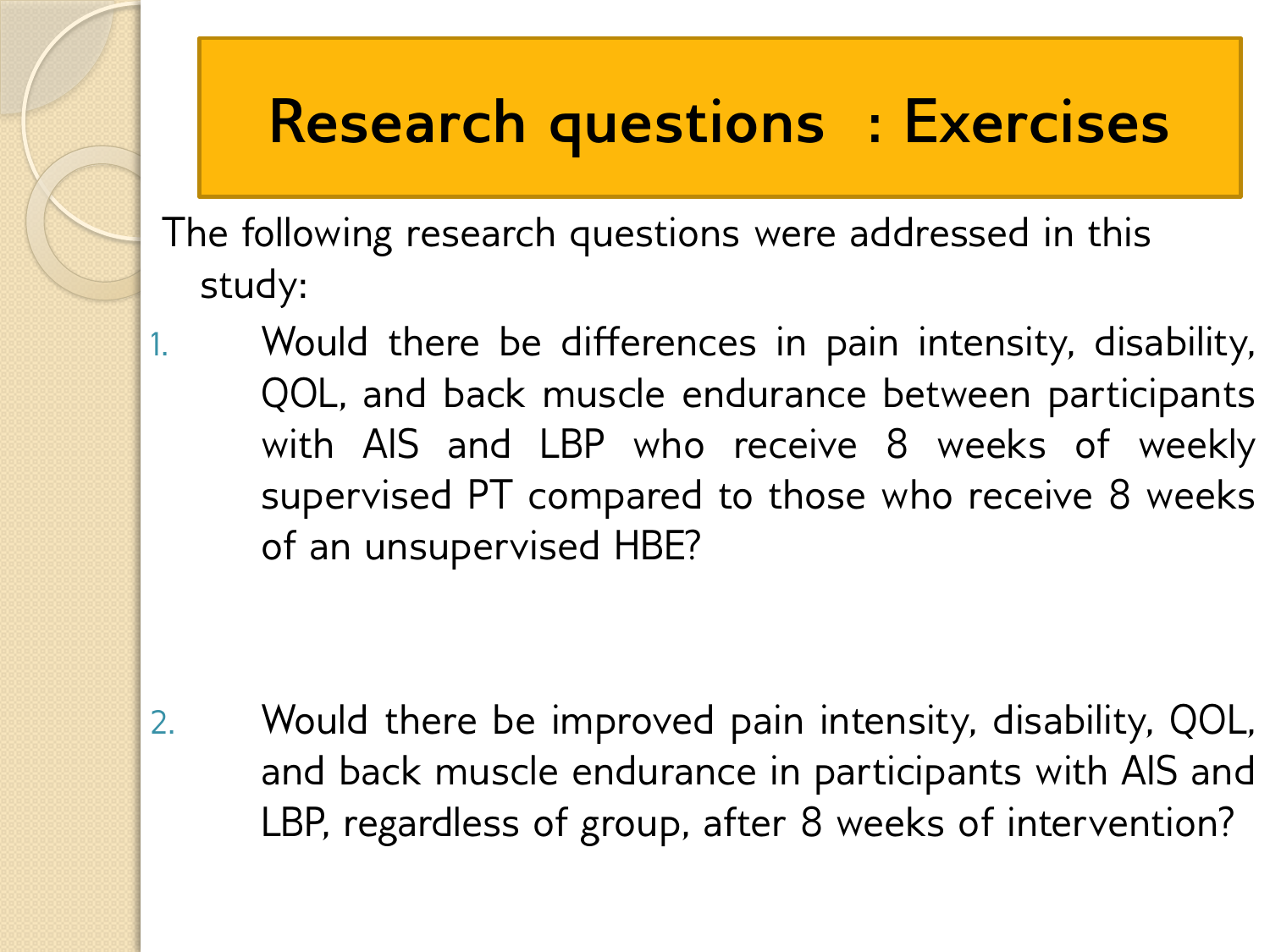

# Research questions  : Exercises
The following research questions were addressed in this study:
Would there be differences in pain intensity, disability, QOL, and back muscle endurance between participants with AIS and LBP who receive 8 weeks of weekly supervised PT compared to those who receive 8 weeks of an unsupervised HBE?

Would there be improved pain intensity, disability, QOL, and back muscle endurance in participants with AIS and LBP, regardless of group, after 8 weeks of intervention?